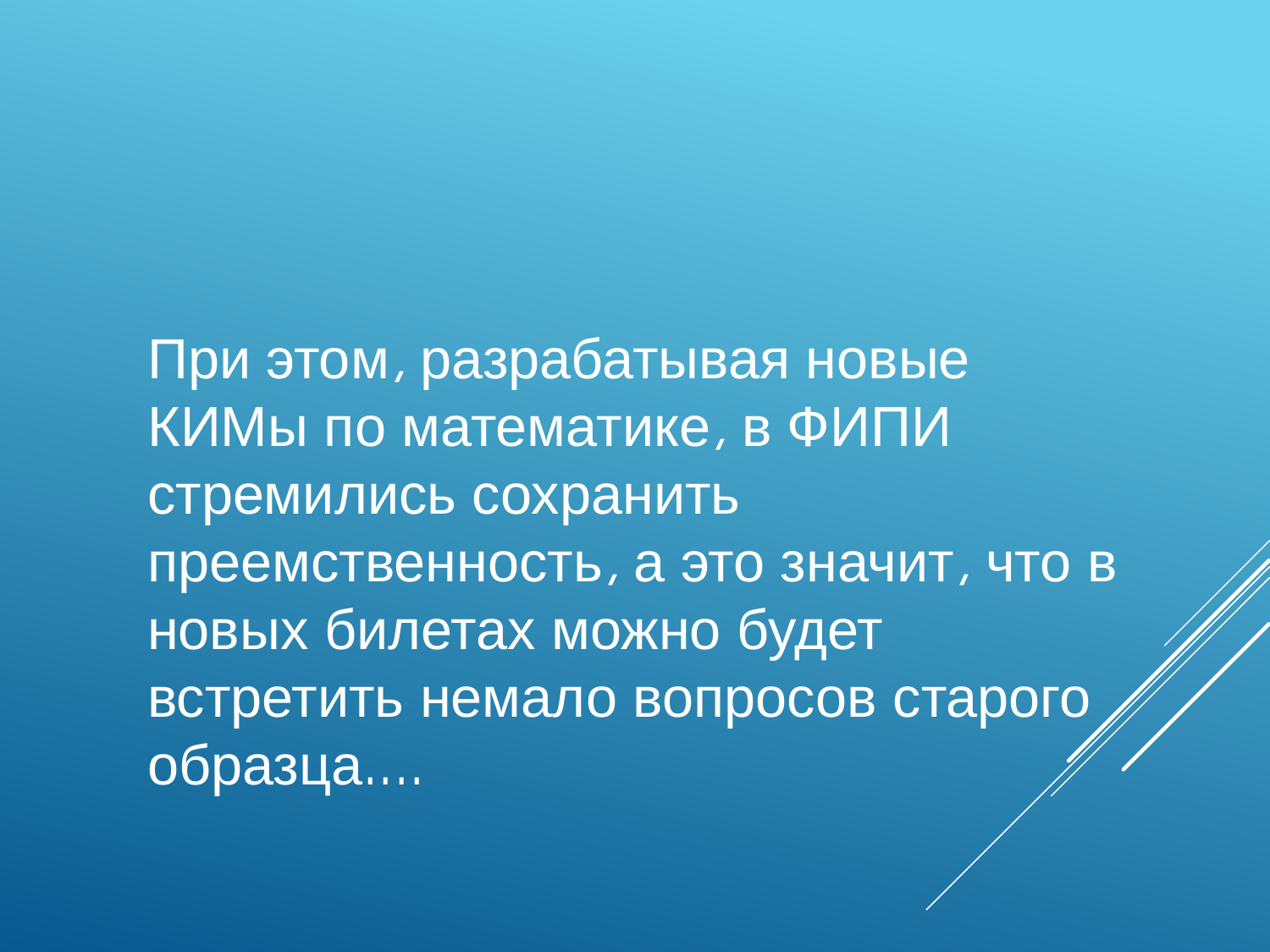

При этом, разрабатывая новые КИМы по математике, в ФИПИ стремились сохранить преемственность, а это значит, что в новых билетах можно будет встретить немало вопросов старого образца....
#